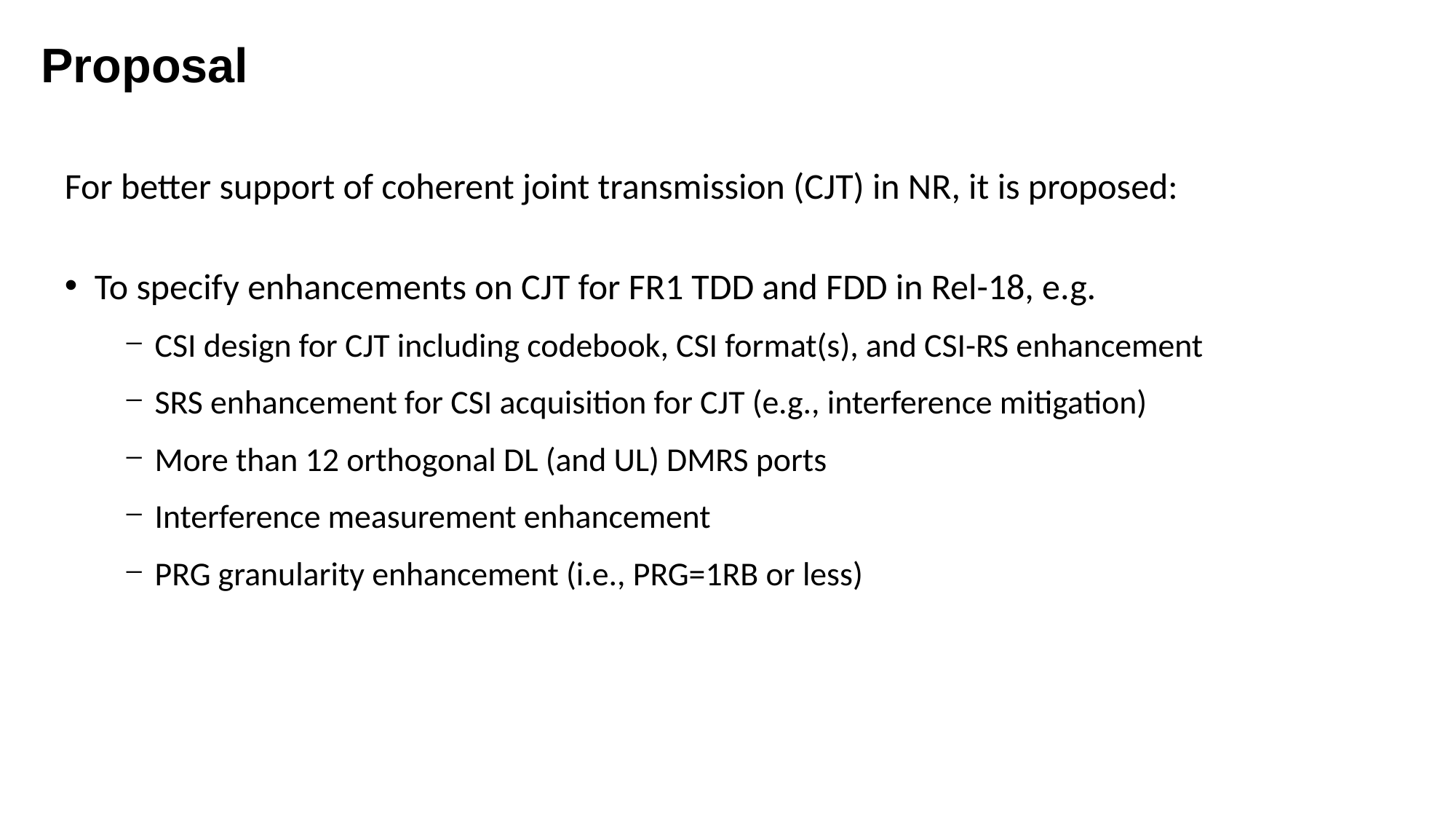

Proposal
For better support of coherent joint transmission (CJT) in NR, it is proposed:
To specify enhancements on CJT for FR1 TDD and FDD in Rel-18, e.g.
CSI design for CJT including codebook, CSI format(s), and CSI-RS enhancement
SRS enhancement for CSI acquisition for CJT (e.g., interference mitigation)
More than 12 orthogonal DL (and UL) DMRS ports
Interference measurement enhancement
PRG granularity enhancement (i.e., PRG=1RB or less)